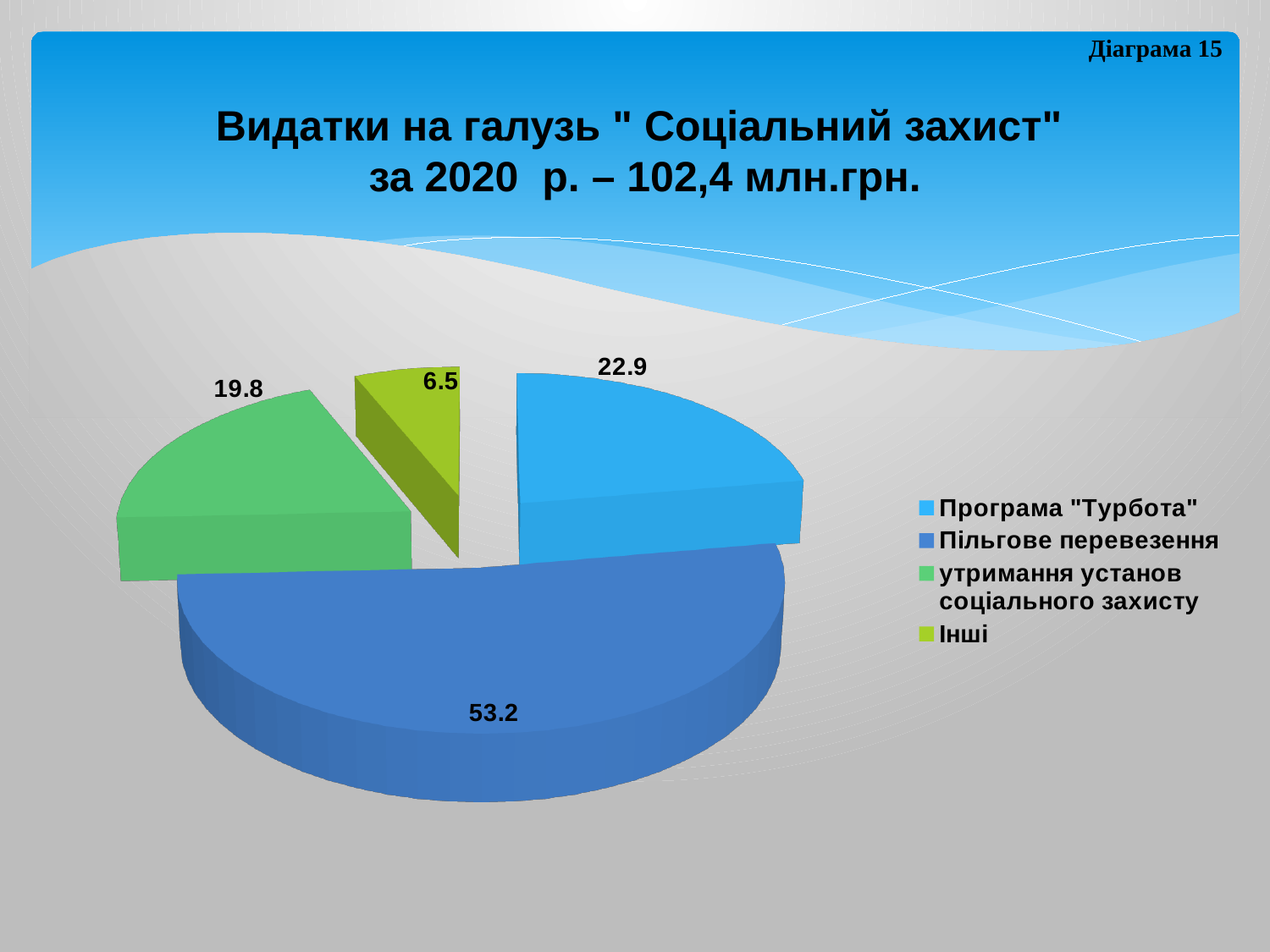

Діаграма 15
Видатки на галузь " Соціальний захист"
за 2020  р. – 102,4 млн.грн.

[unsupported chart]